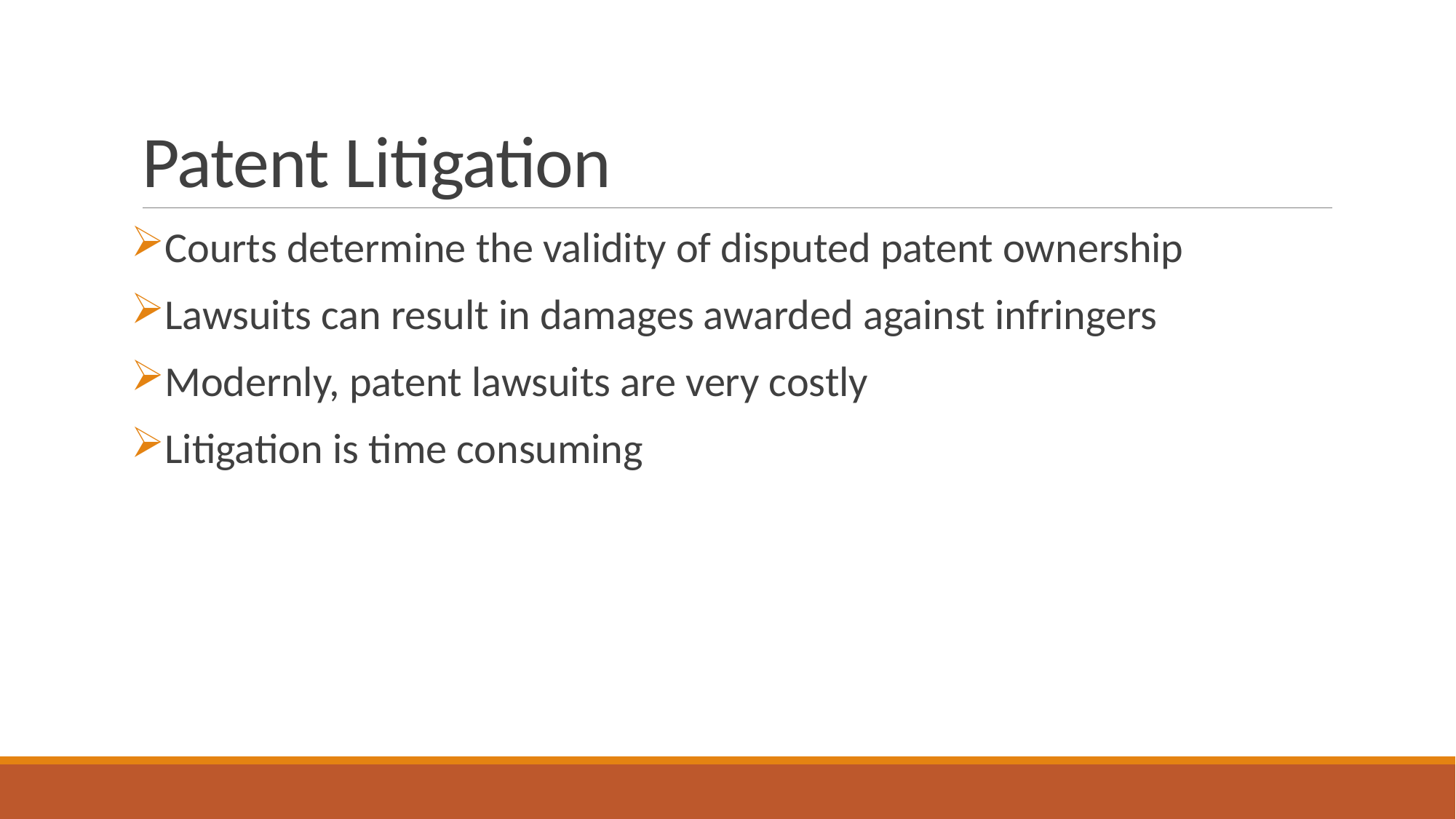

# Patent Litigation
Courts determine the validity of disputed patent ownership
Lawsuits can result in damages awarded against infringers
Modernly, patent lawsuits are very costly
Litigation is time consuming